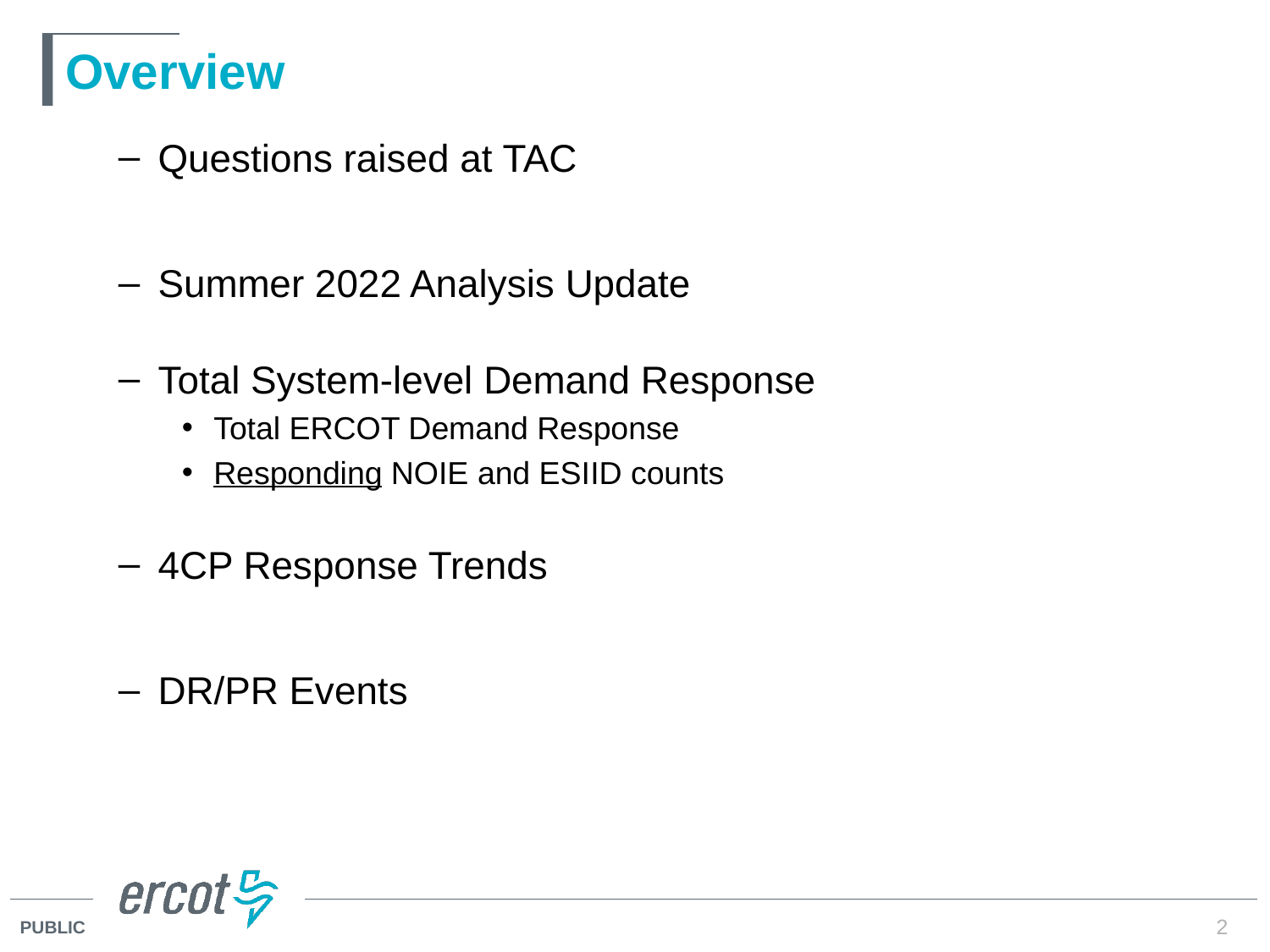

# Overview
Questions raised at TAC

Summer 2022 Analysis Update

Total System-level Demand Response
Total ERCOT Demand Response
Responding NOIE and ESIID counts

4CP Response Trends

DR/PR Events
2